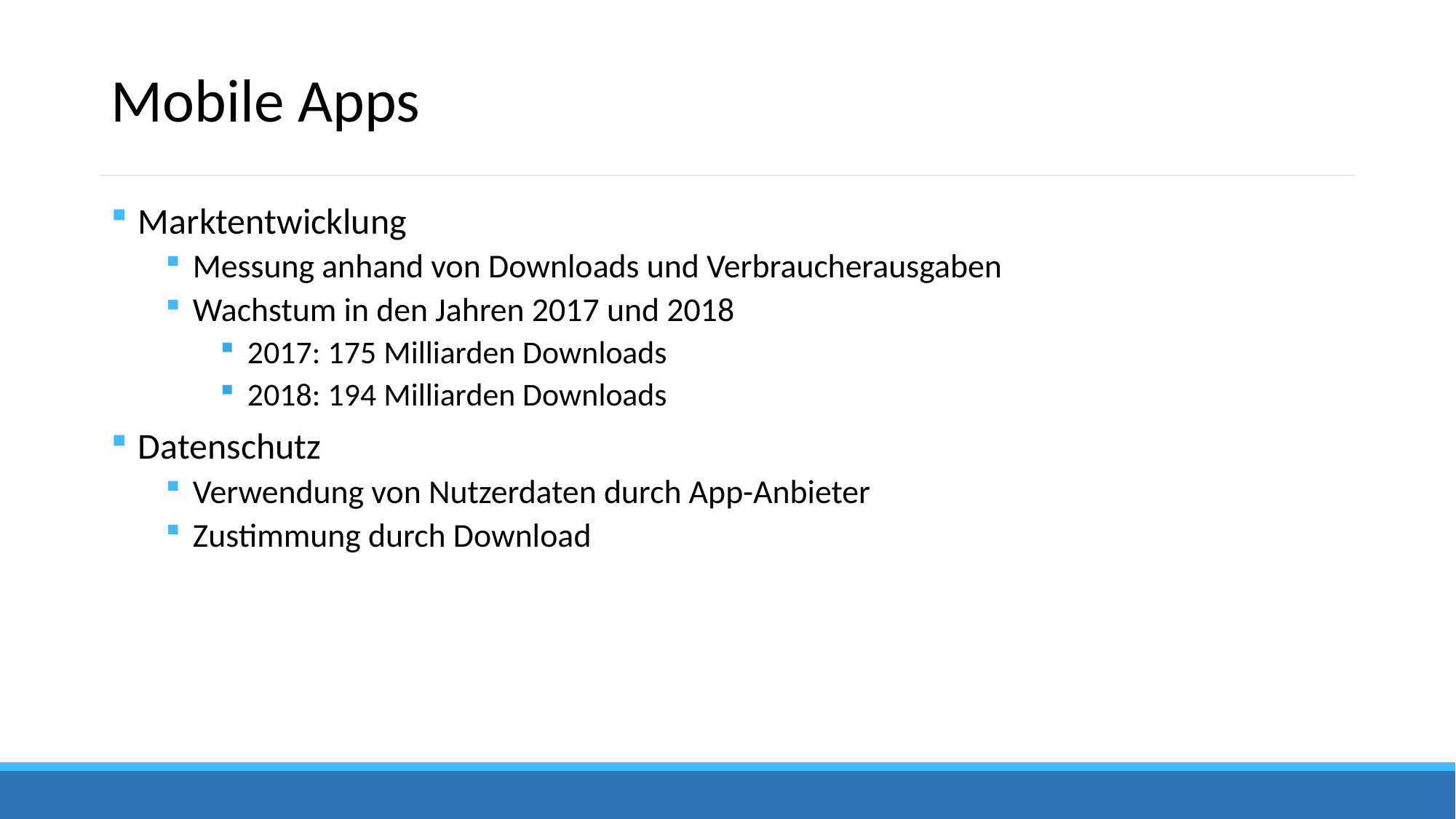

# Mobile Apps
Marktentwicklung
Messung anhand von Downloads und Verbraucherausgaben
Wachstum in den Jahren 2017 und 2018
2017: 175 Milliarden Downloads
2018: 194 Milliarden Downloads
Datenschutz
Verwendung von Nutzerdaten durch App-Anbieter
Zustimmung durch Download